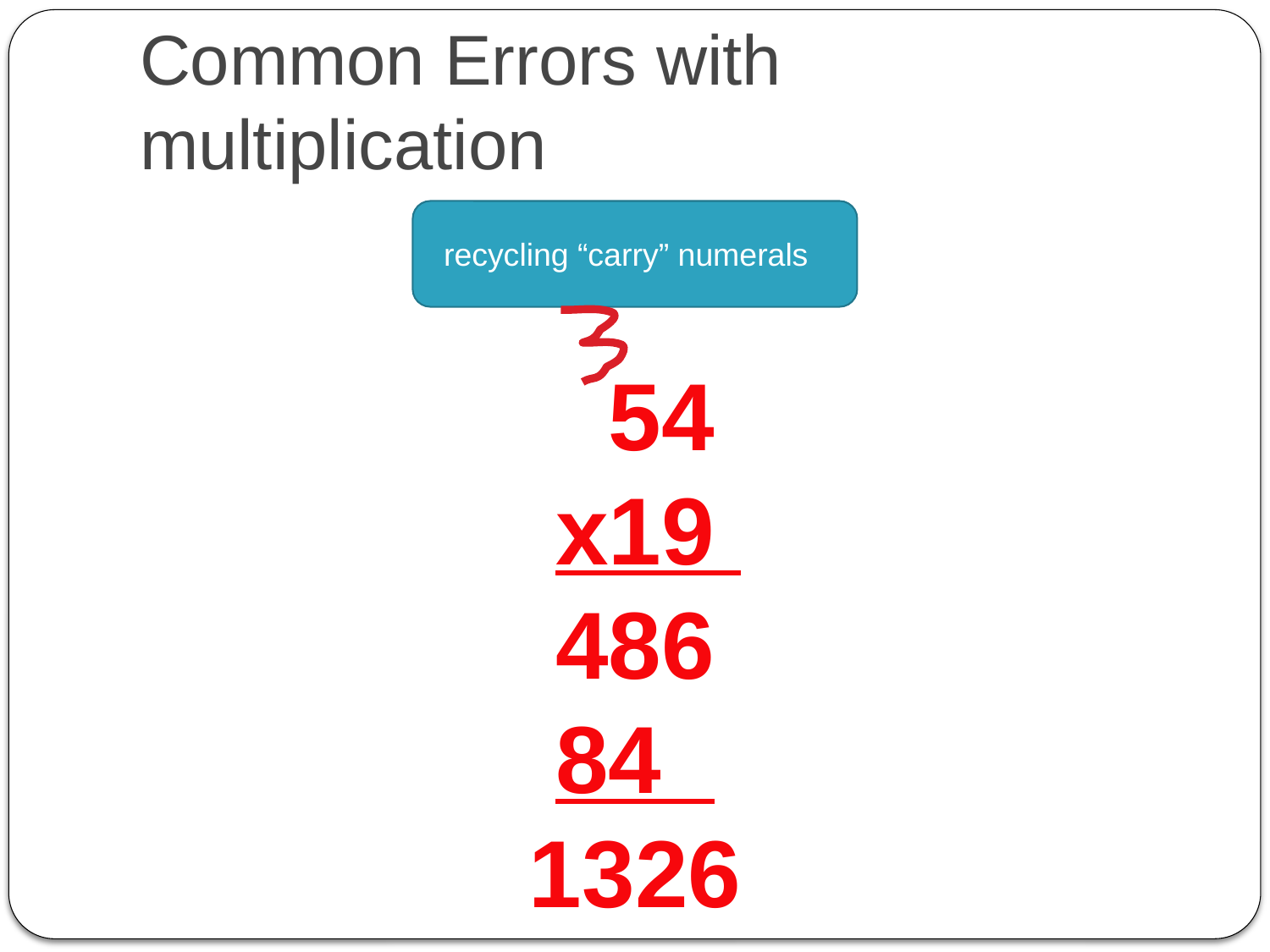

# Common Errors with multiplication
recycling “carry” numerals

  54
 x19
486
84
1326